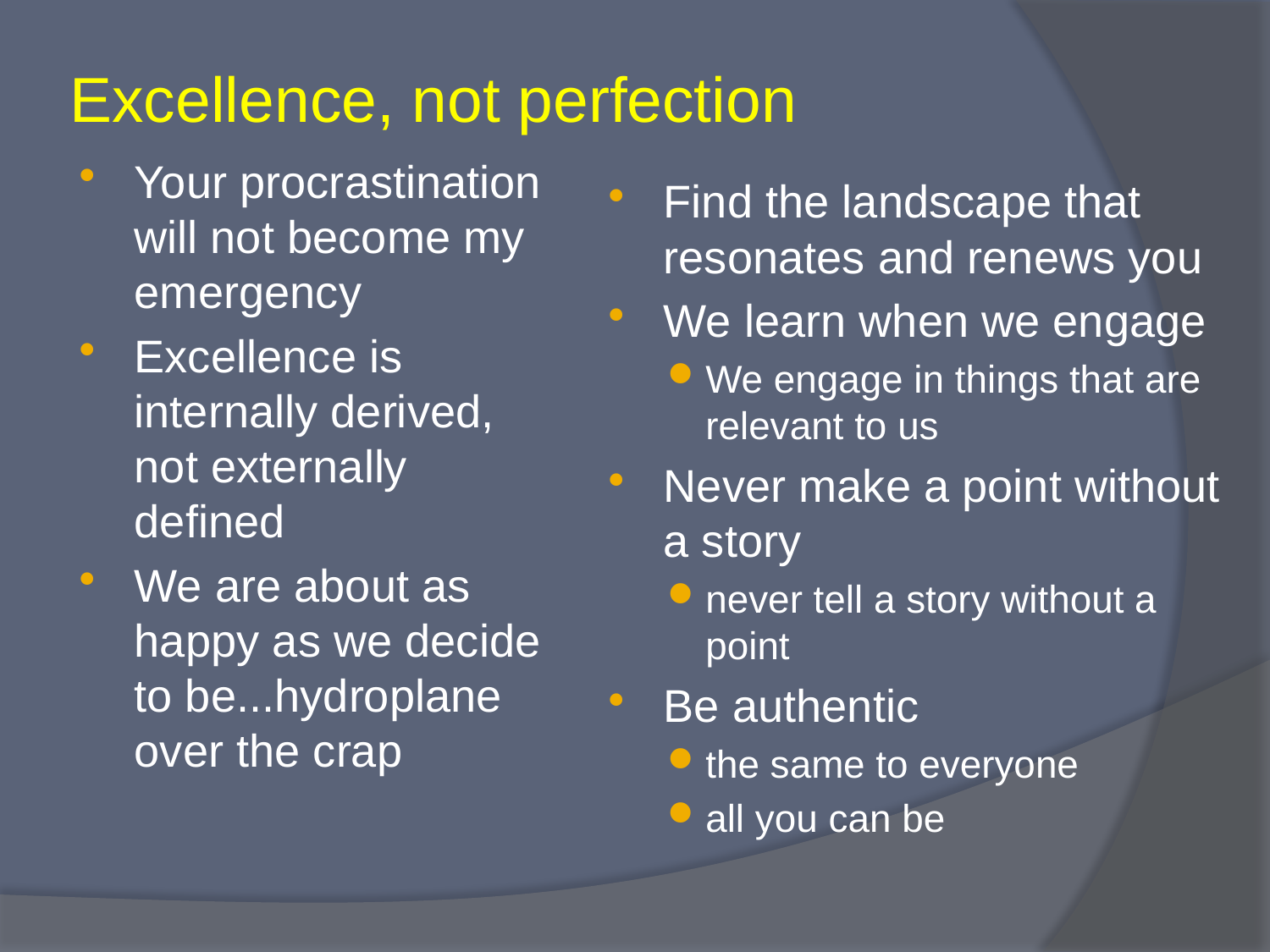

# Excellence, not perfection
Your procrastination will not become my emergency
Excellence is internally derived, not externally defined
We are about as happy as we decide to be...hydroplane over the crap

Find the landscape that resonates and renews you
We learn when we engage
We engage in things that are relevant to us
Never make a point without a story
never tell a story without a point
Be authentic
the same to everyone
all you can be